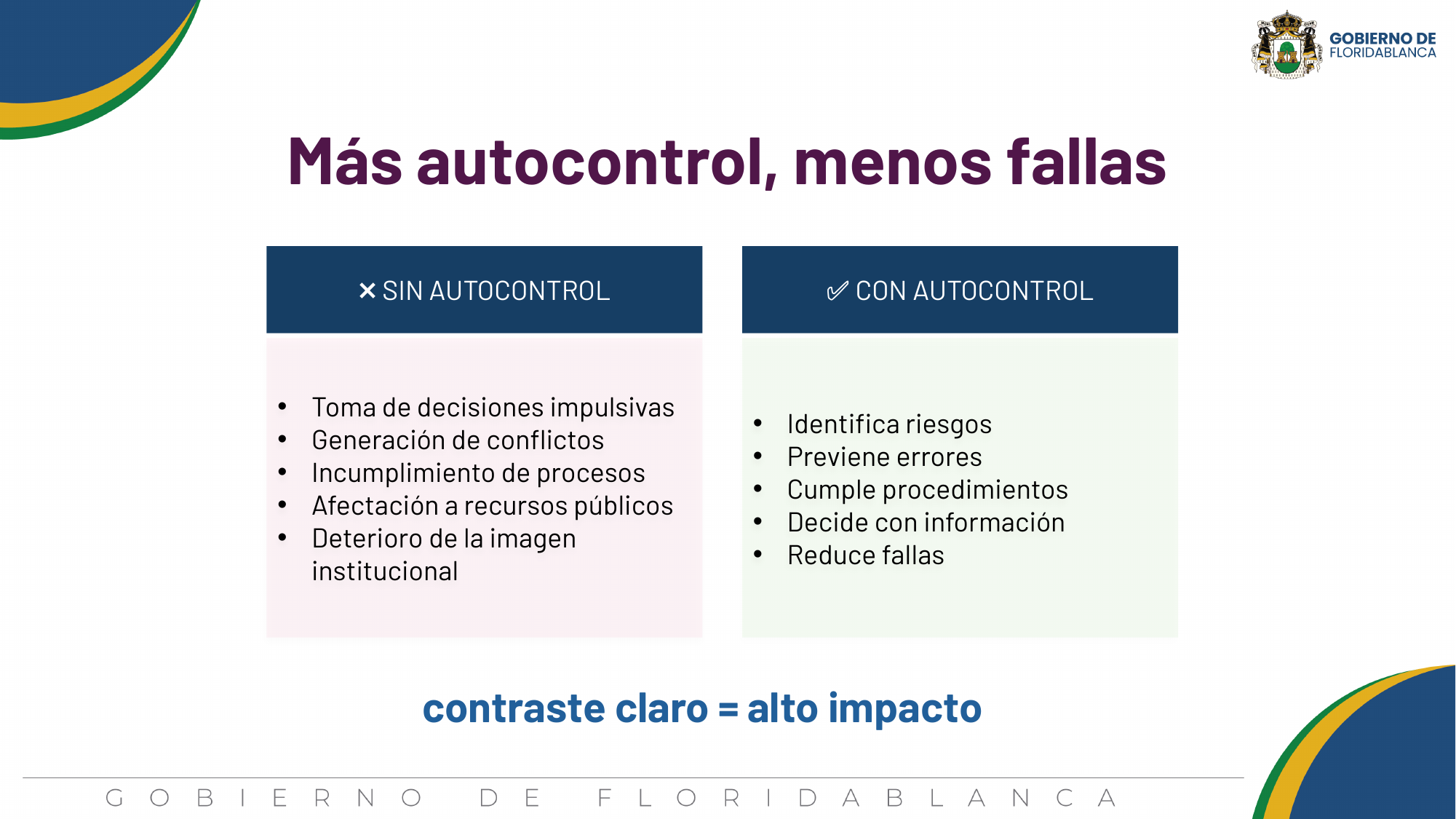

Más autocontrol, menos fallas
❌ SIN AUTOCONTROL
Toma de decisiones impulsivas
Generación de conflictos
Incumplimiento de procesos
Afectación a recursos públicos
Deterioro de la imagen institucional
✅ CON AUTOCONTROL
Identifica riesgos
Previene errores
Cumple procedimientos
Decide con información
Reduce fallas
contraste claro = alto impacto